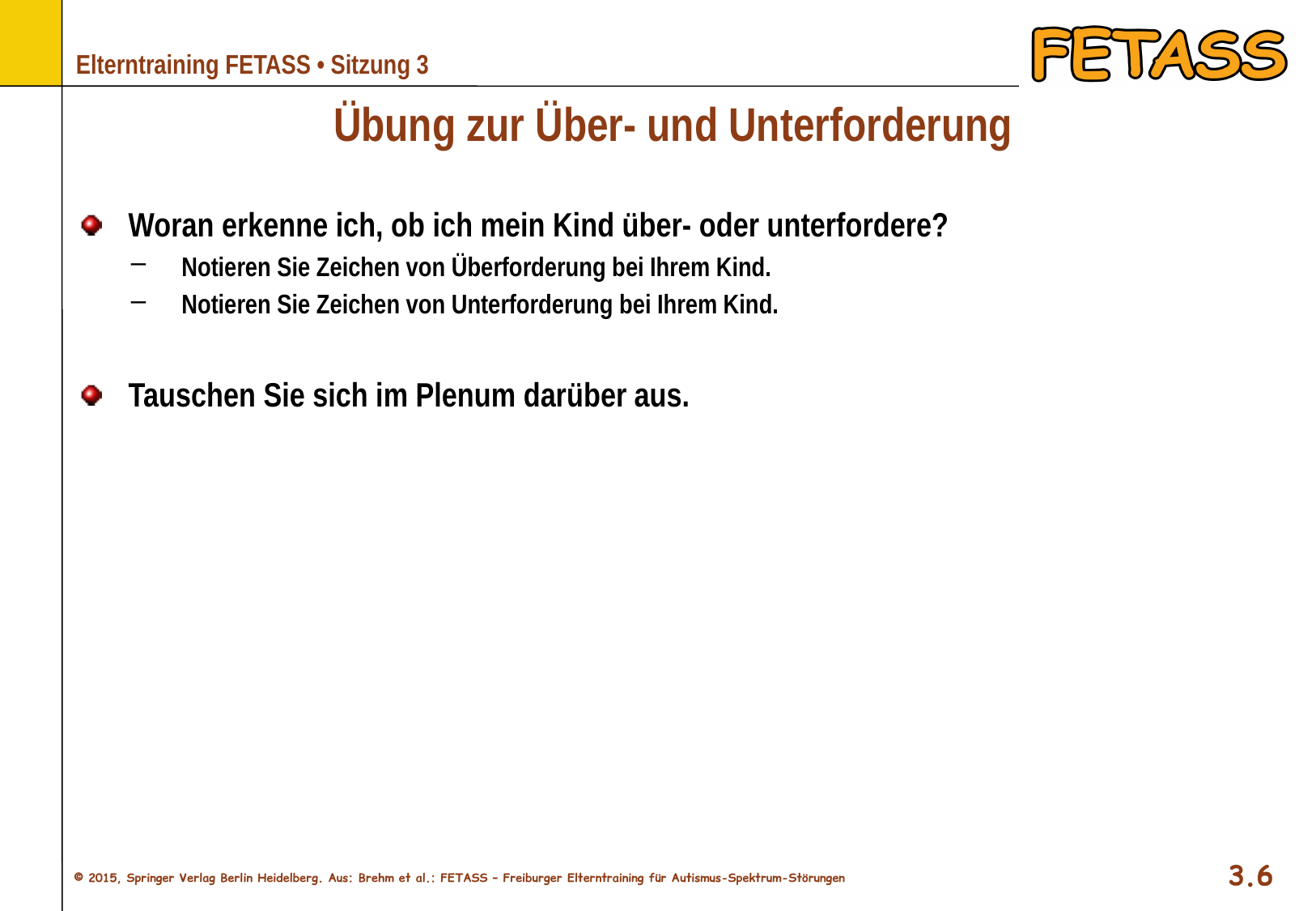

# Übung zur Über- und Unterforderung
Woran erkenne ich, ob ich mein Kind über- oder unterfordere?
Notieren Sie Zeichen von Überforderung bei Ihrem Kind.
Notieren Sie Zeichen von Unterforderung bei Ihrem Kind.

Tauschen Sie sich im Plenum darüber aus.